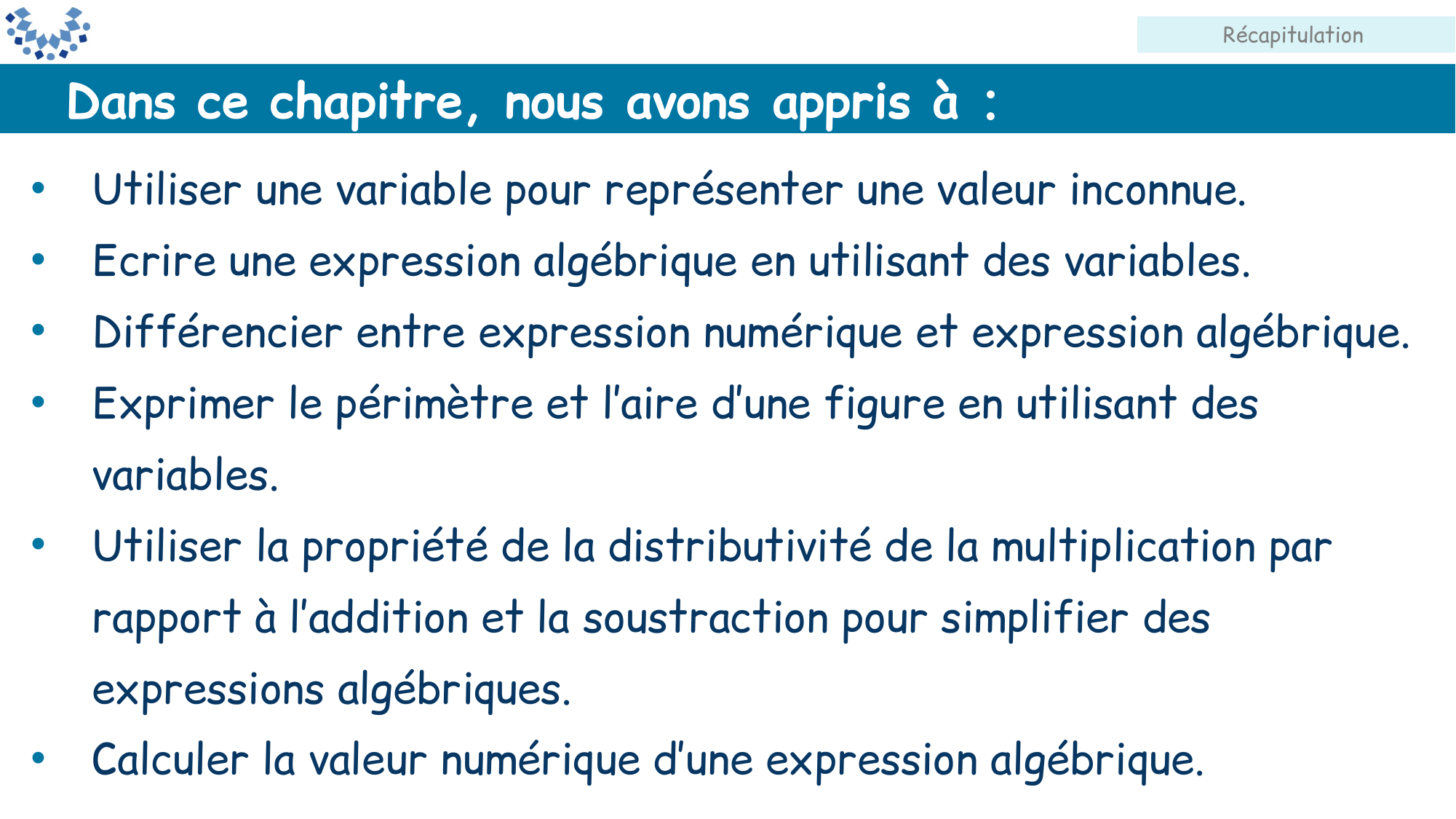

Récapitulation
Dans ce chapitre, nous avons appris à :
Utiliser une variable pour représenter une valeur inconnue.
Ecrire une expression algébrique en utilisant des variables.
Différencier entre expression numérique et expression algébrique.
Exprimer le périmètre et l’aire d’une figure en utilisant des variables.
Utiliser la propriété de la distributivité de la multiplication par rapport à l’addition et la soustraction pour simplifier des expressions algébriques.
Calculer la valeur numérique d’une expression algébrique.